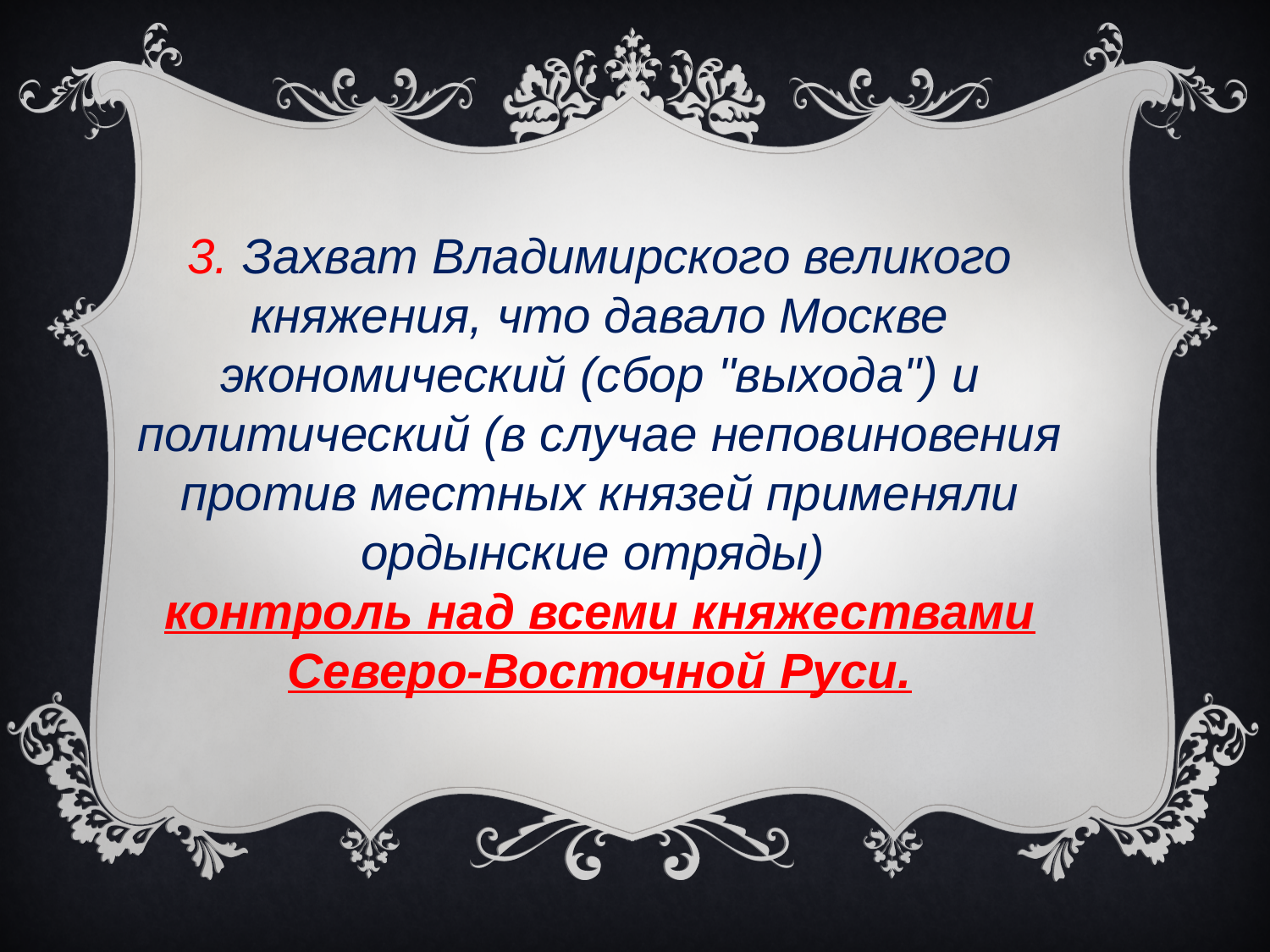

3. Захват Владимирского великого княжения, что давало Москве экономический (сбор "выхода") и политический (в случае неповиновения против местных князей применяли ордынские отряды)
контроль над всеми княжествами Северо-Восточной Руси.